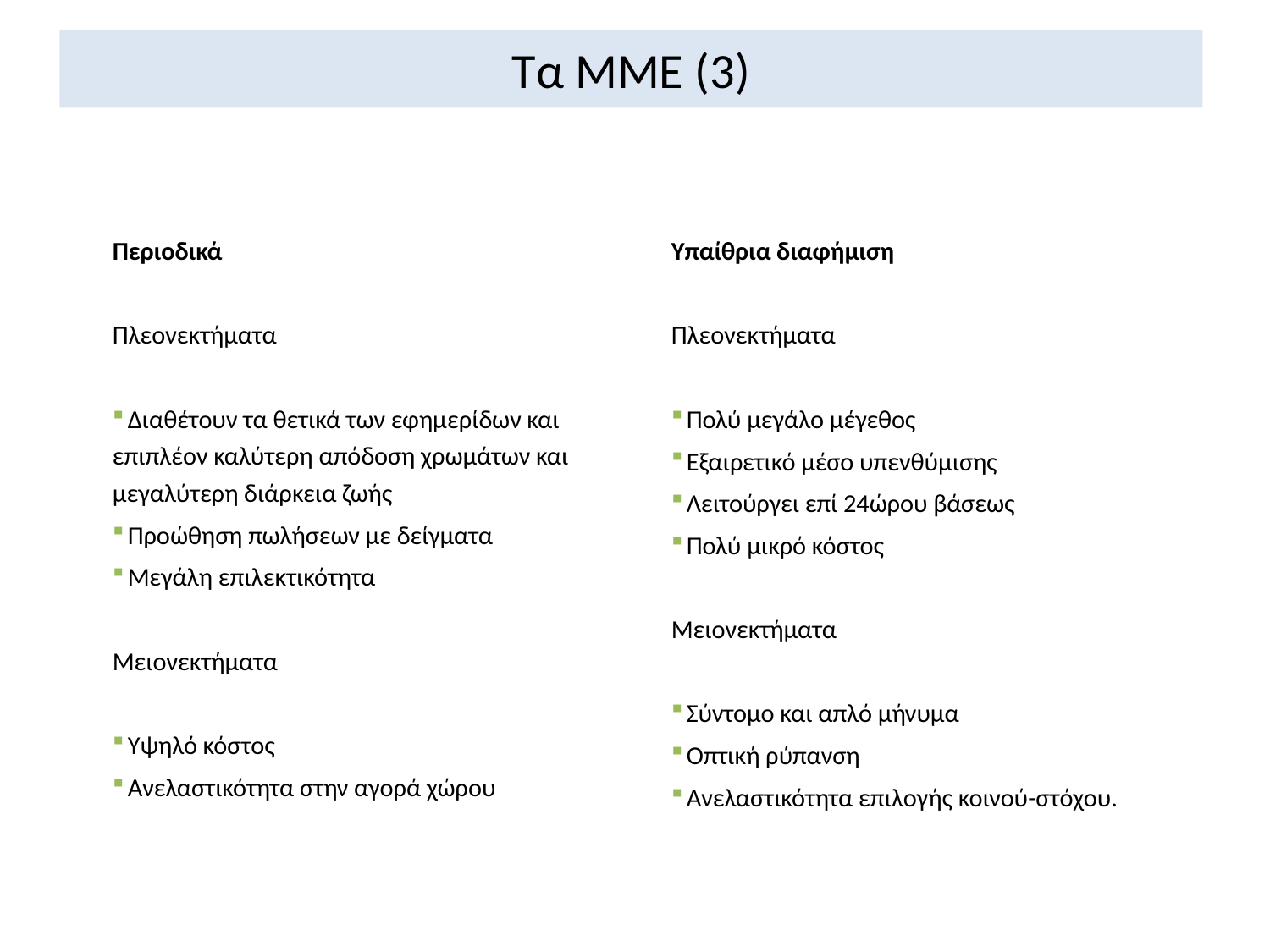

# Τα ΜΜΕ (3)
Περιοδικά

Πλεονεκτήματα

 Διαθέτουν τα θετικά των εφημερίδων και επιπλέον καλύτερη απόδοση χρωμάτων και μεγαλύτερη διάρκεια ζωής
 Προώθηση πωλήσεων με δείγματα
 Μεγάλη επιλεκτικότητα

Μειονεκτήματα

 Υψηλό κόστος
 Ανελαστικότητα στην αγορά χώρου

Υπαίθρια διαφήμιση

Πλεονεκτήματα

 Πολύ μεγάλο μέγεθος
 Εξαιρετικό μέσο υπενθύμισης
 Λειτούργει επί 24ώρου βάσεως
 Πολύ μικρό κόστος

Μειονεκτήματα

 Σύντομο και απλό μήνυμα
 Οπτική ρύπανση
 Ανελαστικότητα επιλογής κοινού-στόχου.